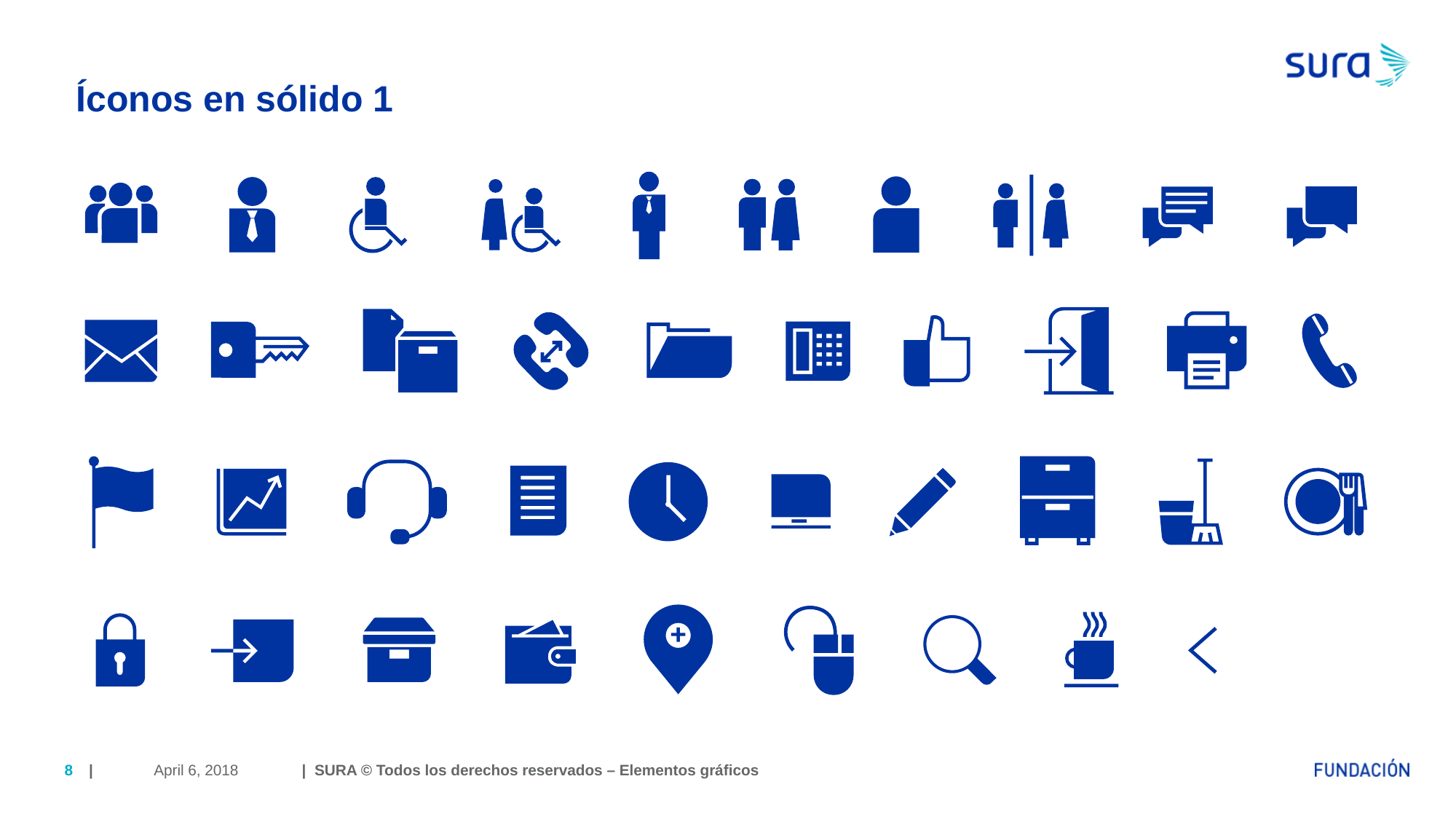

# Íconos en sólido 1

April 6, 2018
8
|                                                  |  SURA © Todos los derechos reservados – Elementos gráficos